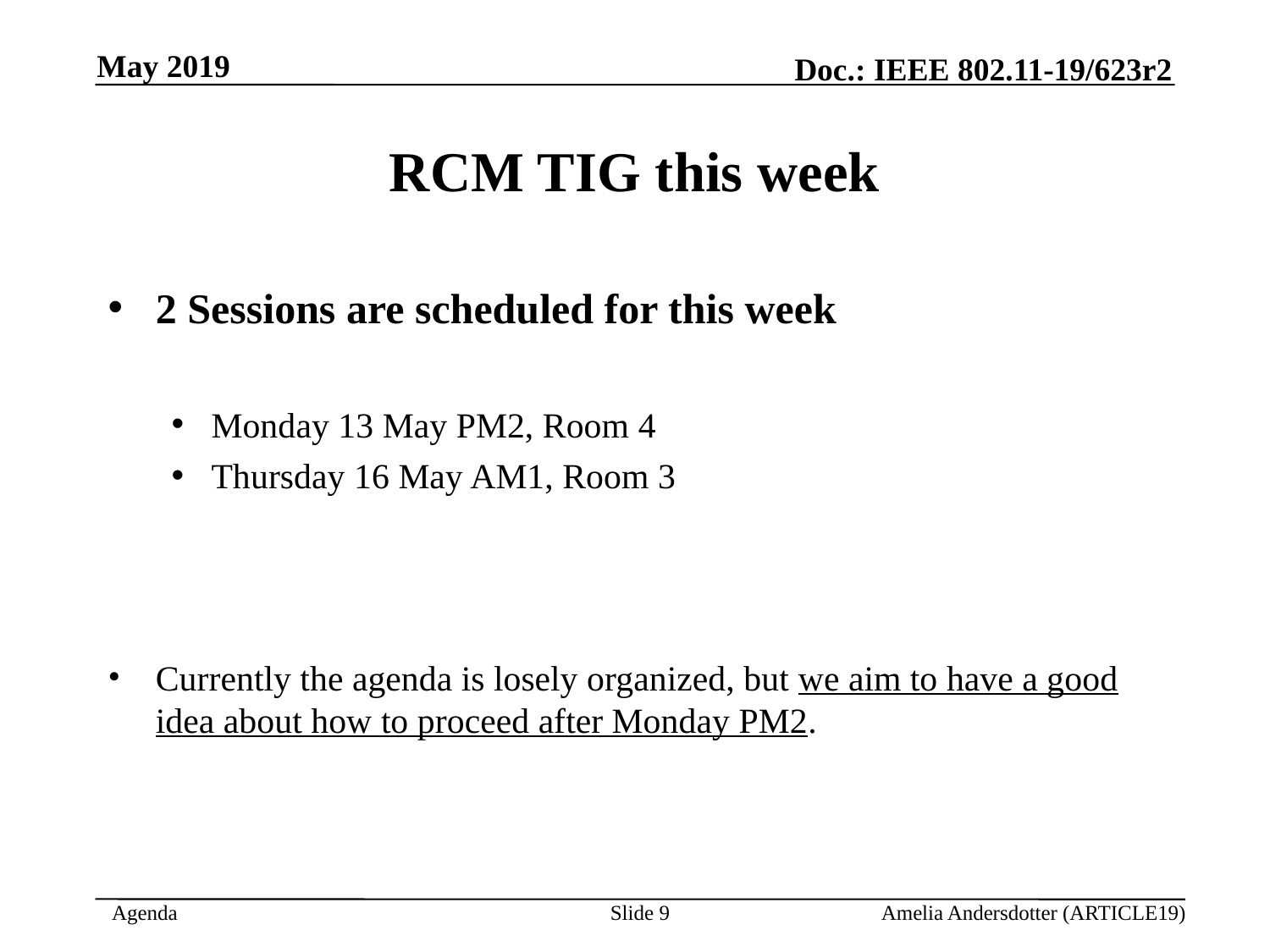

May 2019
RCM TIG this week
2 Sessions are scheduled for this week

Monday 13 May PM2, Room 4
Thursday 16 May AM1, Room 3

Currently the agenda is losely organized, but we aim to have a good idea about how to proceed after Monday PM2.
Slide 9
Amelia Andersdotter (ARTICLE19)